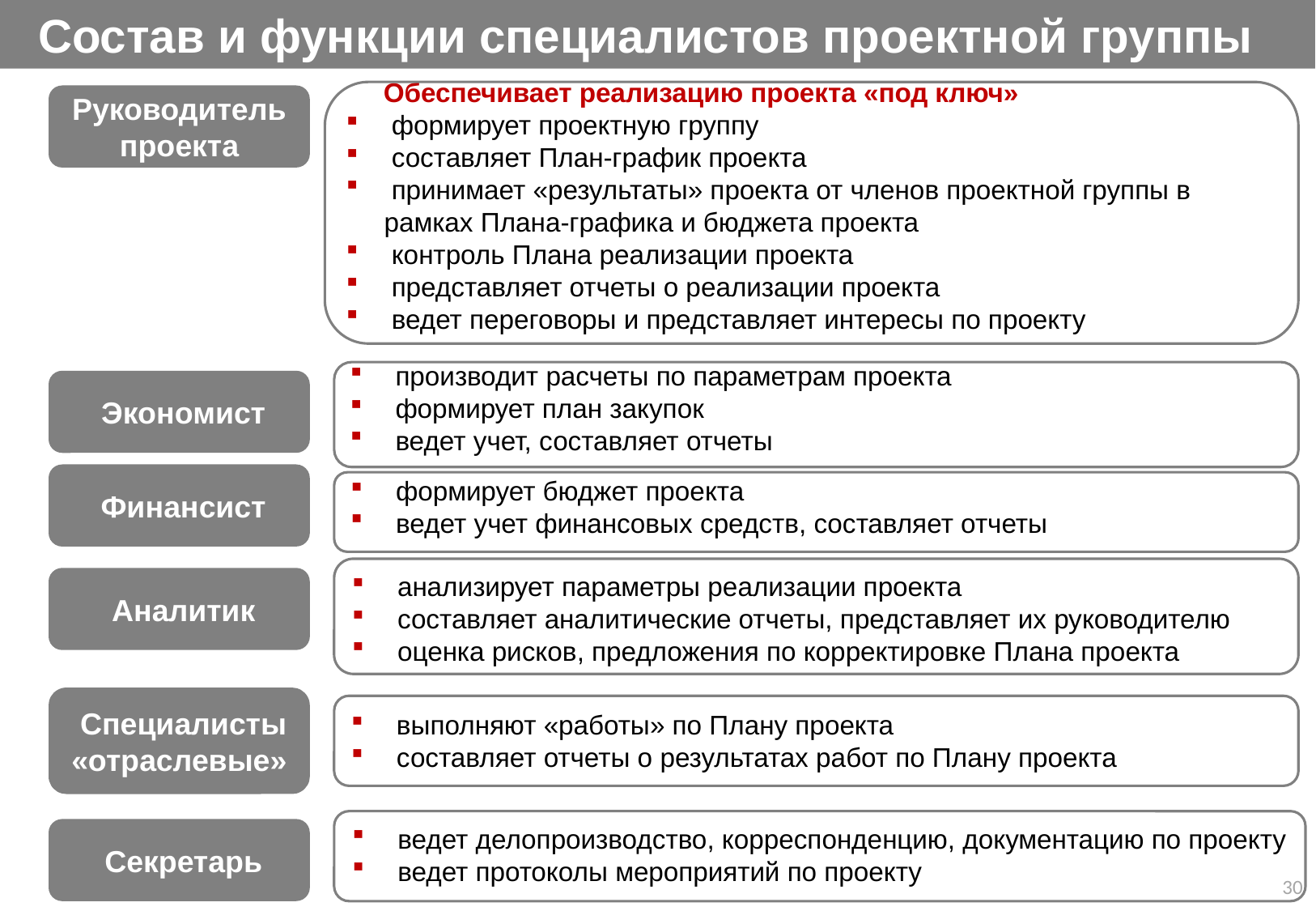

Состав и функции специалистов проектной группы
     Обеспечивает реализацию проекта «под ключ»
 формирует проектную группу
 составляет План-график проекта
 принимает «результаты» проекта от членов проектной группы в рамках Плана-графика и бюджета проекта
 контроль Плана реализации проекта
 представляет отчеты о реализации проекта
 ведет переговоры и представляет интересы по проекту

Руководитель проекта
 производит расчеты по параметрам проекта
 формирует план закупок
 ведет учет, составляет отчеты

 Экономист
 Финансист
 формирует бюджет проекта
 ведет учет финансовых средств, составляет отчеты

 анализирует параметры реализации проекта
 составляет аналитические отчеты, представляет их руководителю
 оценка рисков, предложения по корректировке Плана проекта
 Аналитик
 Специалисты
«отраслевые»

 выполняют «работы» по Плану проекта
 составляет отчеты о результатах работ по Плану проекта

 ведет делопроизводство, корреспонденцию, документацию по проекту
 ведет протоколы мероприятий по проекту
 Секретарь
30